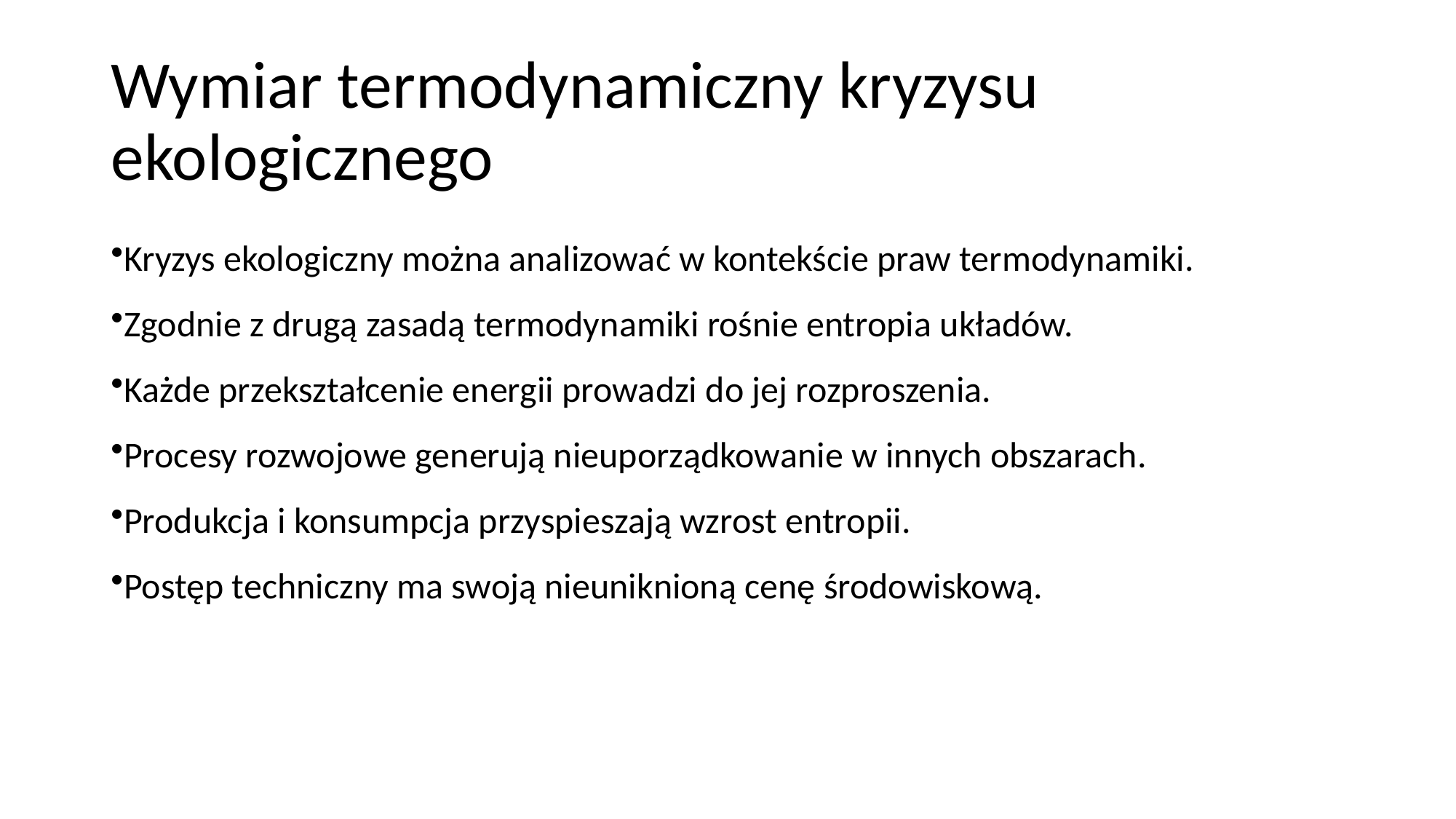

# Wymiar termodynamiczny kryzysu ekologicznego
Kryzys ekologiczny można analizować w kontekście praw termodynamiki.
Zgodnie z drugą zasadą termodynamiki rośnie entropia układów.
Każde przekształcenie energii prowadzi do jej rozproszenia.
Procesy rozwojowe generują nieuporządkowanie w innych obszarach.
Produkcja i konsumpcja przyspieszają wzrost entropii.
Postęp techniczny ma swoją nieuniknioną cenę środowiskową.